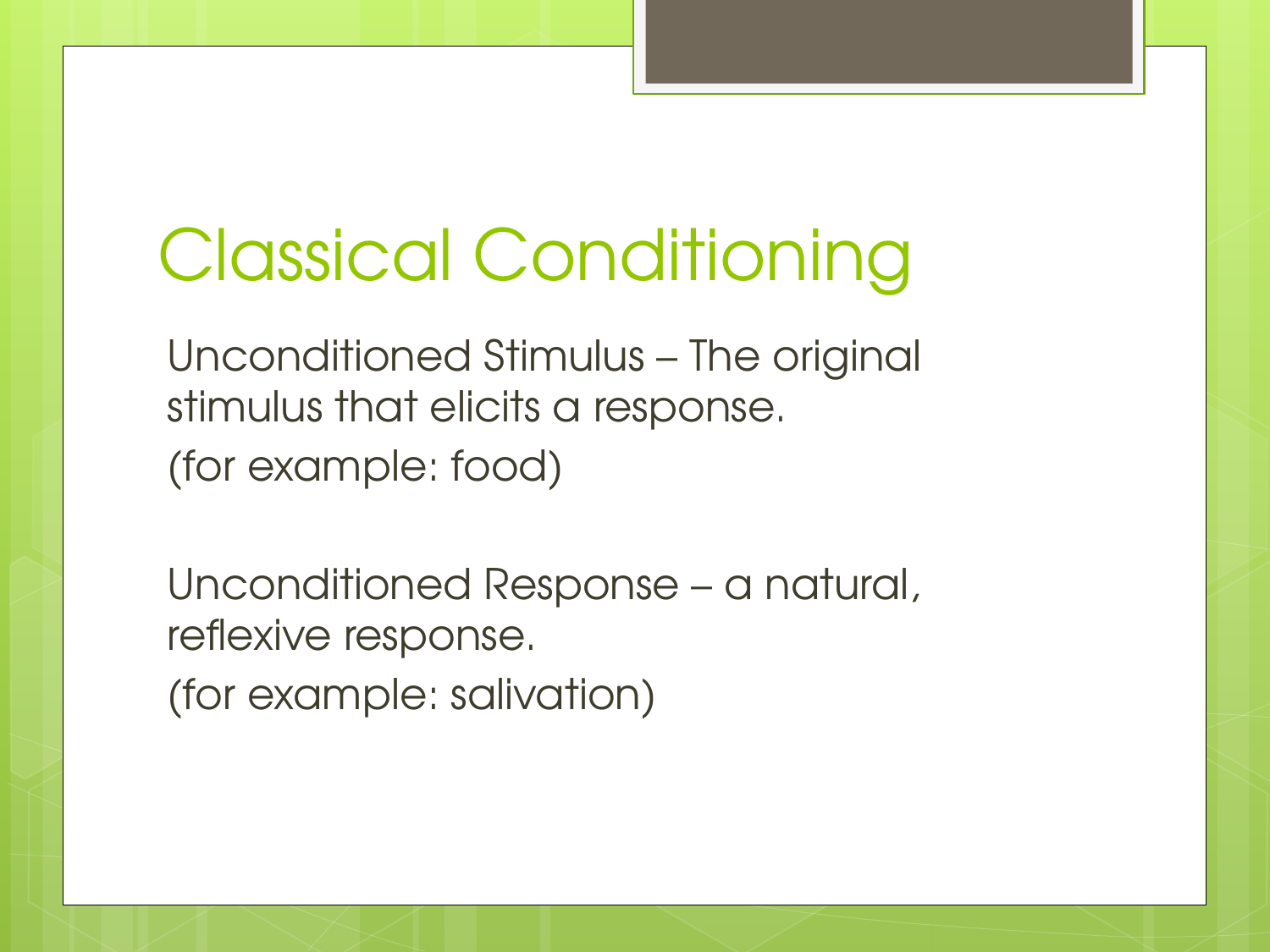

# Classical Conditioning
Unconditioned Stimulus – The original stimulus that elicits a response.
(for example: food)

Unconditioned Response – a natural, reflexive response.
(for example: salivation)